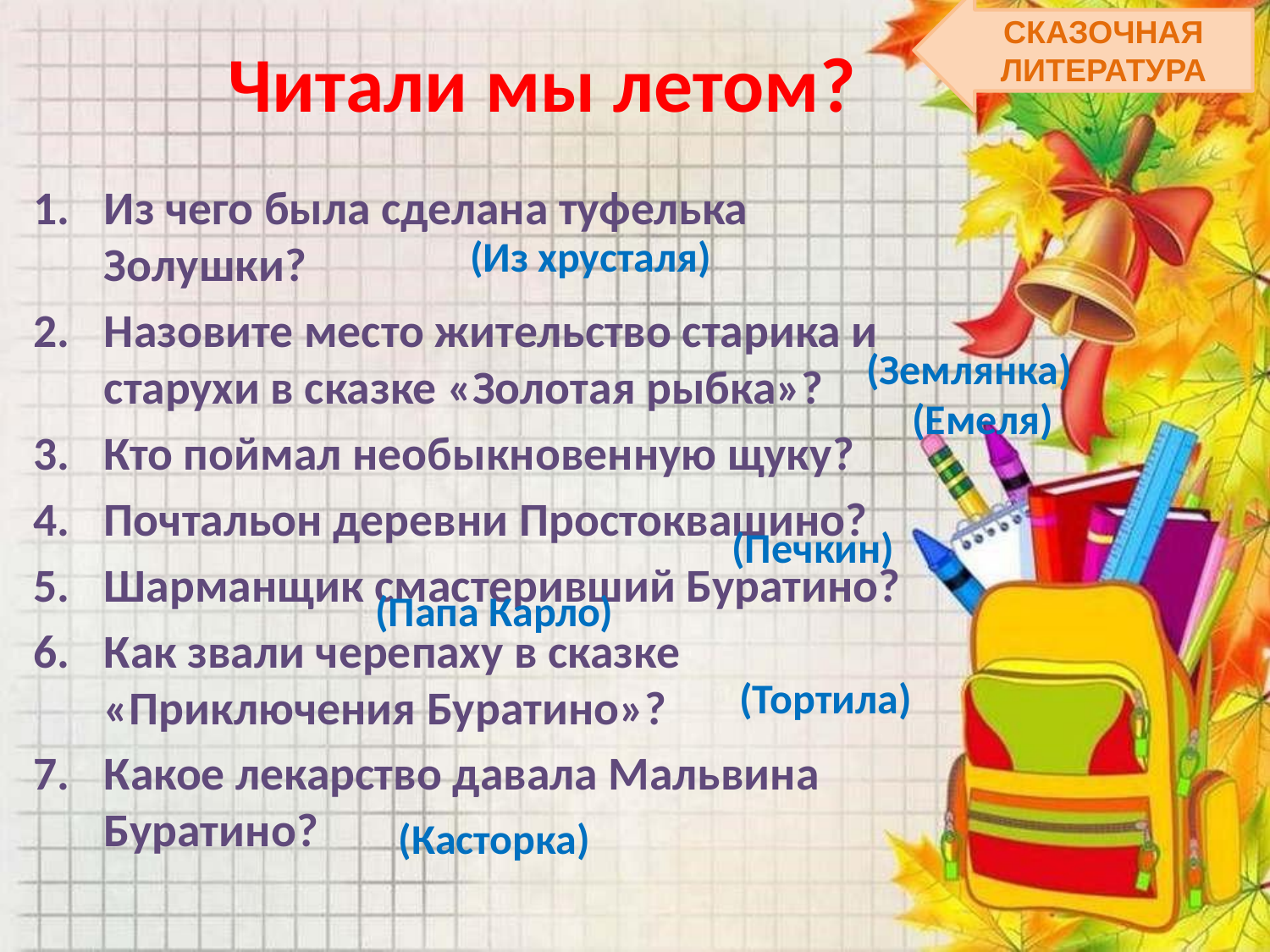

СКАЗОЧНАЯ ЛИТЕРАТУРА
# Читали мы летом?
Из чего была сделана туфелька Золушки?
Назовите место жительство старика и старухи в сказке «Золотая рыбка»?
Кто поймал необыкновенную щуку?
Почтальон деревни Простоквашино?
Шарманщик смастеривший Буратино?
Как звали черепаху в сказке «Приключения Буратино»?
Какое лекарство давала Мальвина Буратино?

(Из хрусталя)
(Землянка)
(Емеля)
(Печкин)
(Папа Карло)
(Тортила)
(Касторка)